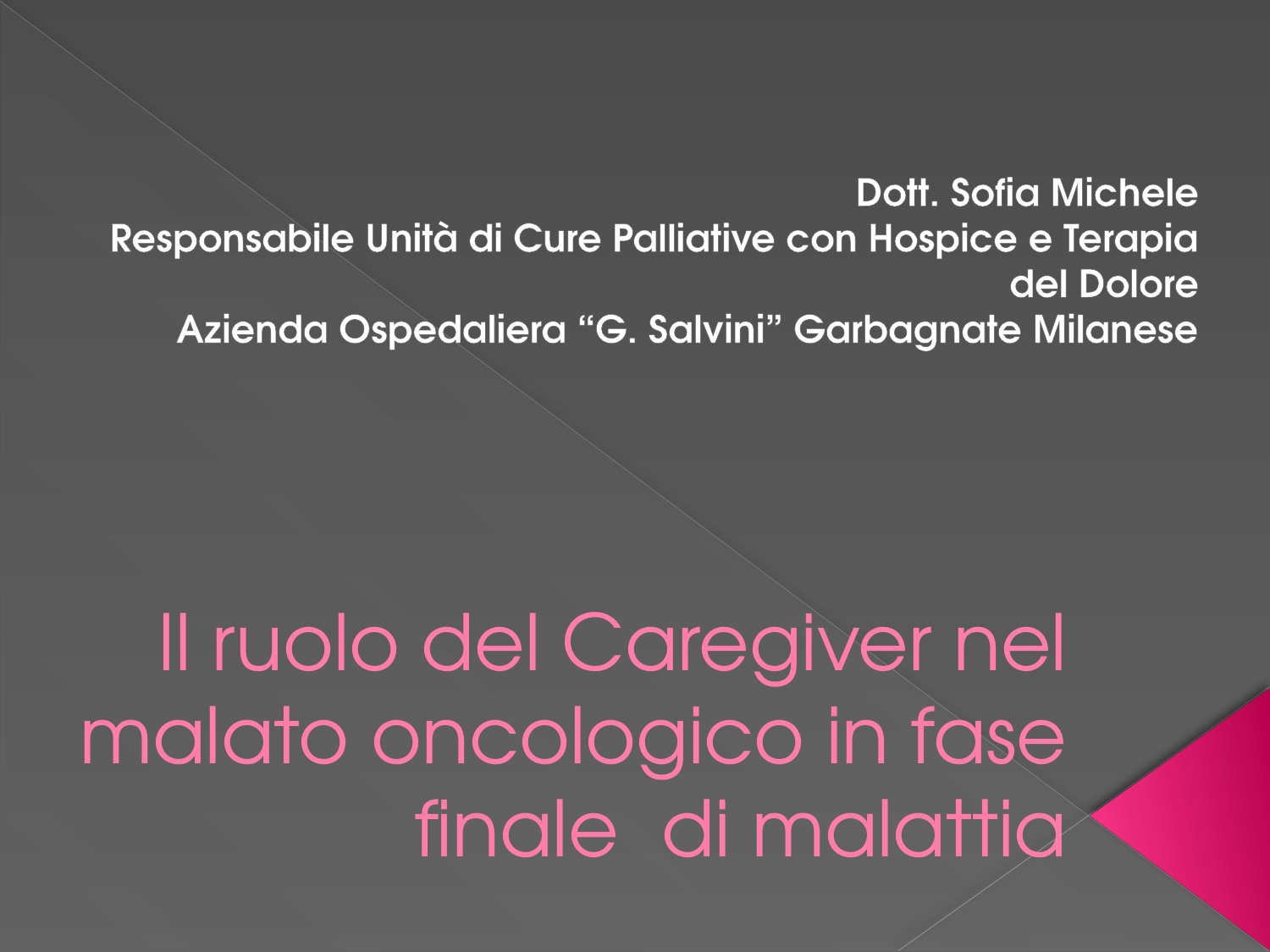

Dott. Sofia Michele
Responsabile Unità di Cure Palliative con Hospice e Terapia del Dolore
Azienda Ospedaliera “G. Salvini” Garbagnate Milanese
# Il ruolo del Caregiver nel malato oncologico in fase finale  di malattia